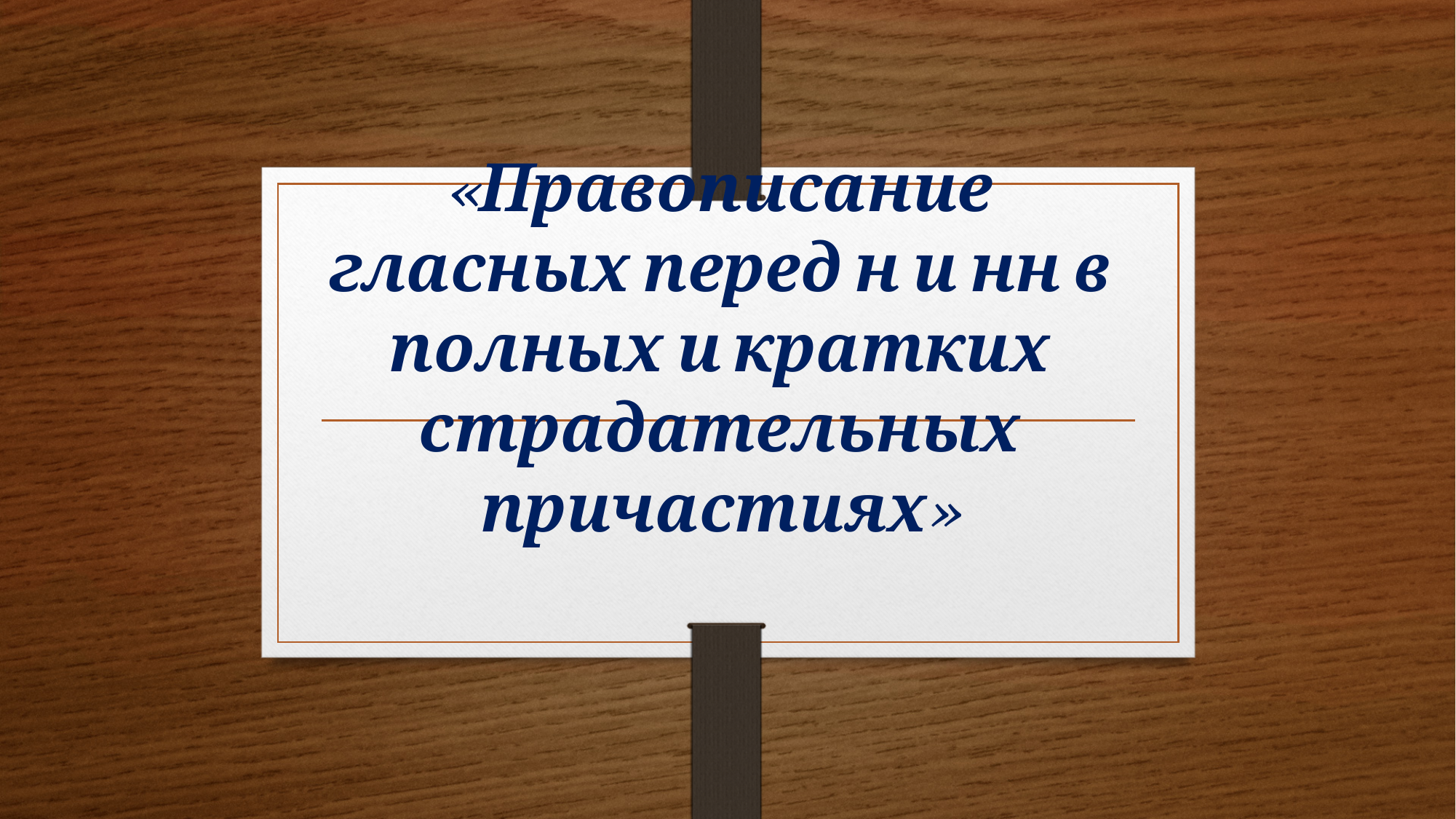

# «Правописание гласных перед н и нн в полных и кратких страдательных причастиях»